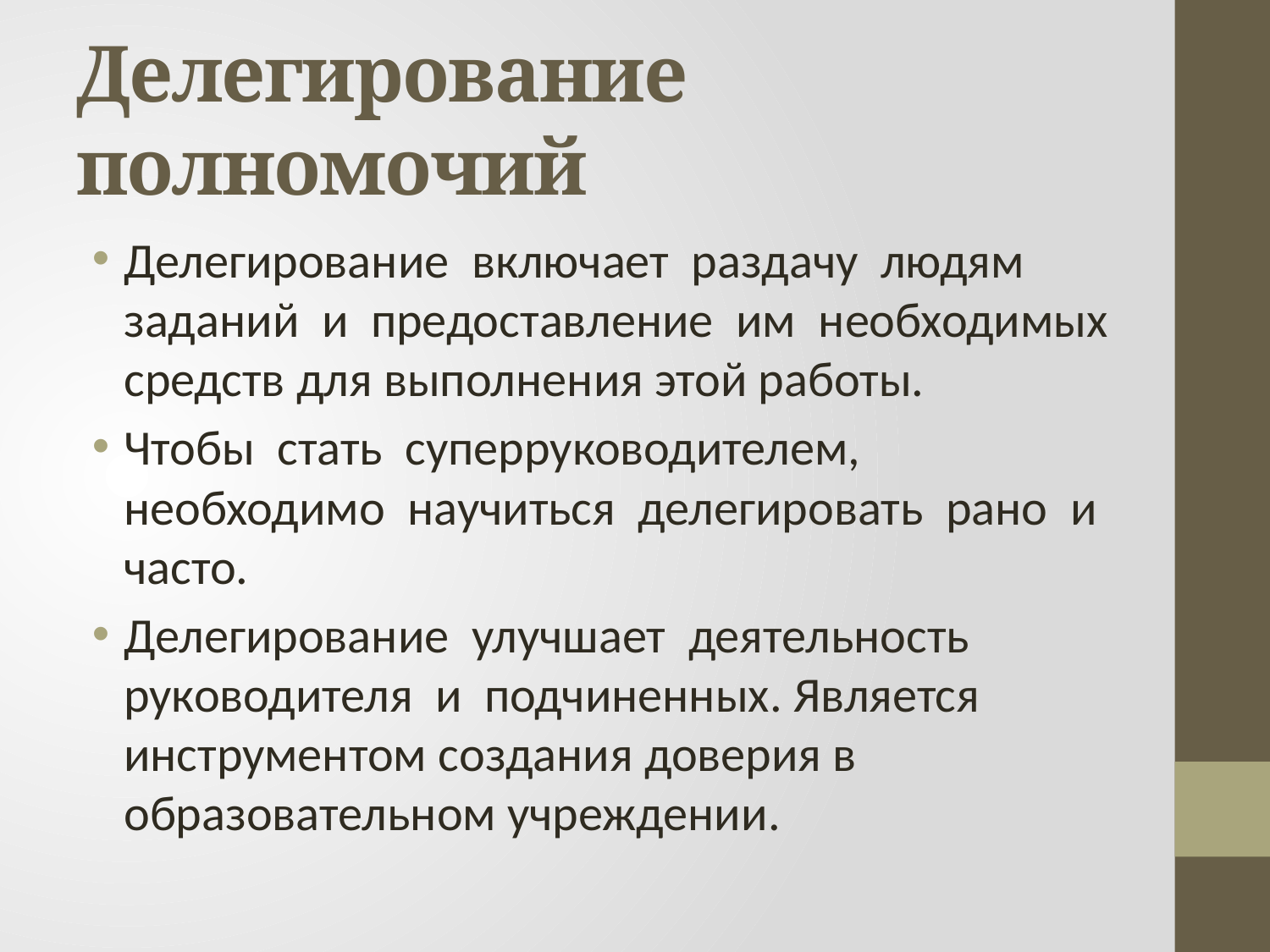

# Делегирование полномочий
Делегирование  включает  раздачу  людям заданий  и  предоставление  им  необходимых средств для выполнения этой работы.
Чтобы  стать  суперруководителем,  необходимо  научиться  делегировать  рано  и часто.
Делегирование  улучшает  деятельность  руководителя  и  подчиненных. Является инструментом создания доверия в образовательном учреждении.